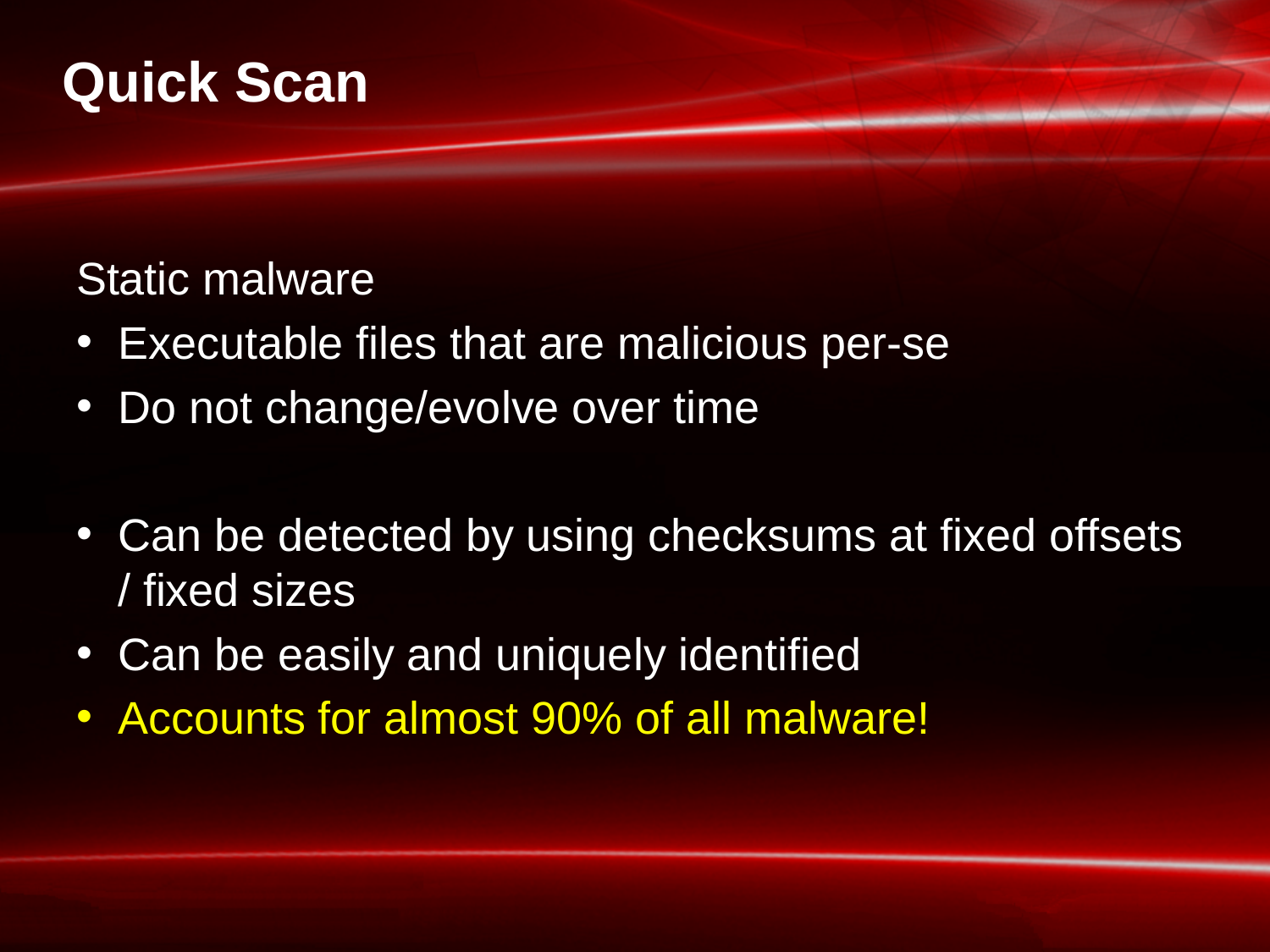

# Quick Scan
Static malware
Executable files that are malicious per-se
Do not change/evolve over time

Can be detected by using checksums at fixed offsets / fixed sizes
Can be easily and uniquely identified
Accounts for almost 90% of all malware!